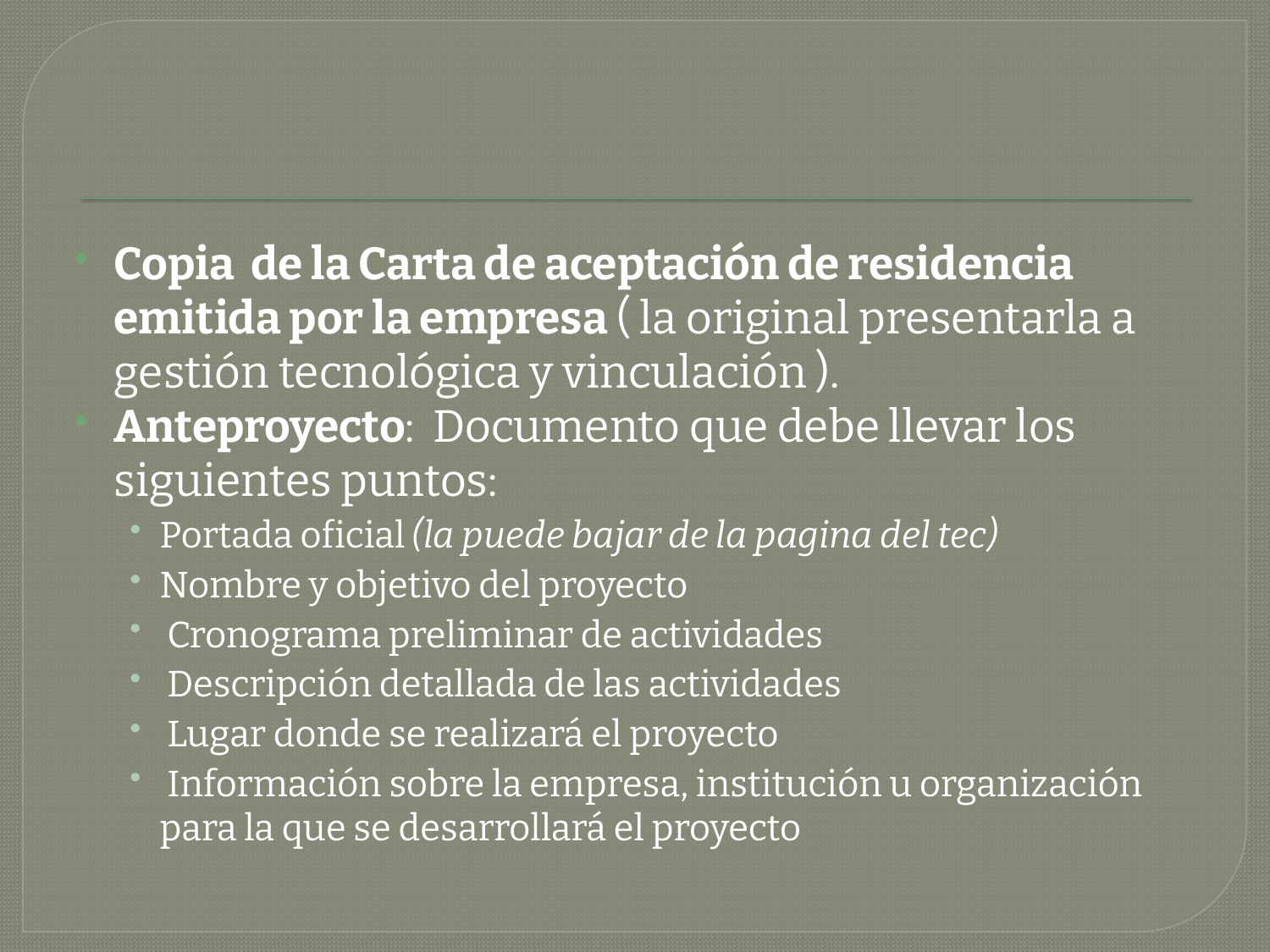

#
Copia  de la Carta de aceptación de residencia emitida por la empresa ( la original presentarla a gestión tecnológica y vinculación ).
Anteproyecto:  Documento que debe llevar los siguientes puntos:
Portada oficial (la puede bajar de la pagina del tec)
Nombre y objetivo del proyecto
 Cronograma preliminar de actividades
 Descripción detallada de las actividades
 Lugar donde se realizará el proyecto
 Información sobre la empresa, institución u organización para la que se desarrollará el proyecto